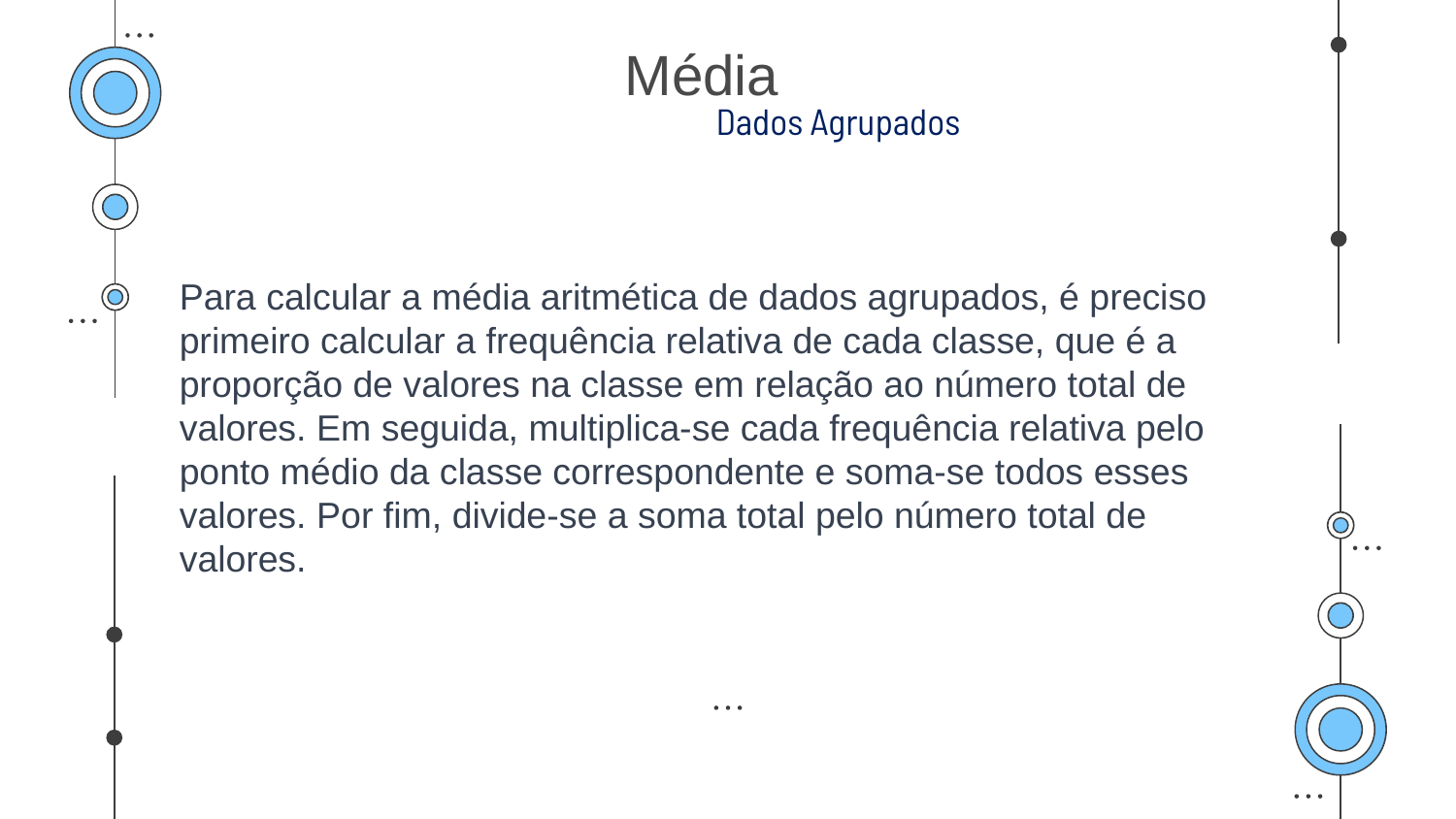

# Média
Dados Agrupados
Para calcular a média aritmética de dados agrupados, é preciso primeiro calcular a frequência relativa de cada classe, que é a proporção de valores na classe em relação ao número total de valores. Em seguida, multiplica-se cada frequência relativa pelo ponto médio da classe correspondente e soma-se todos esses valores. Por fim, divide-se a soma total pelo número total de valores.